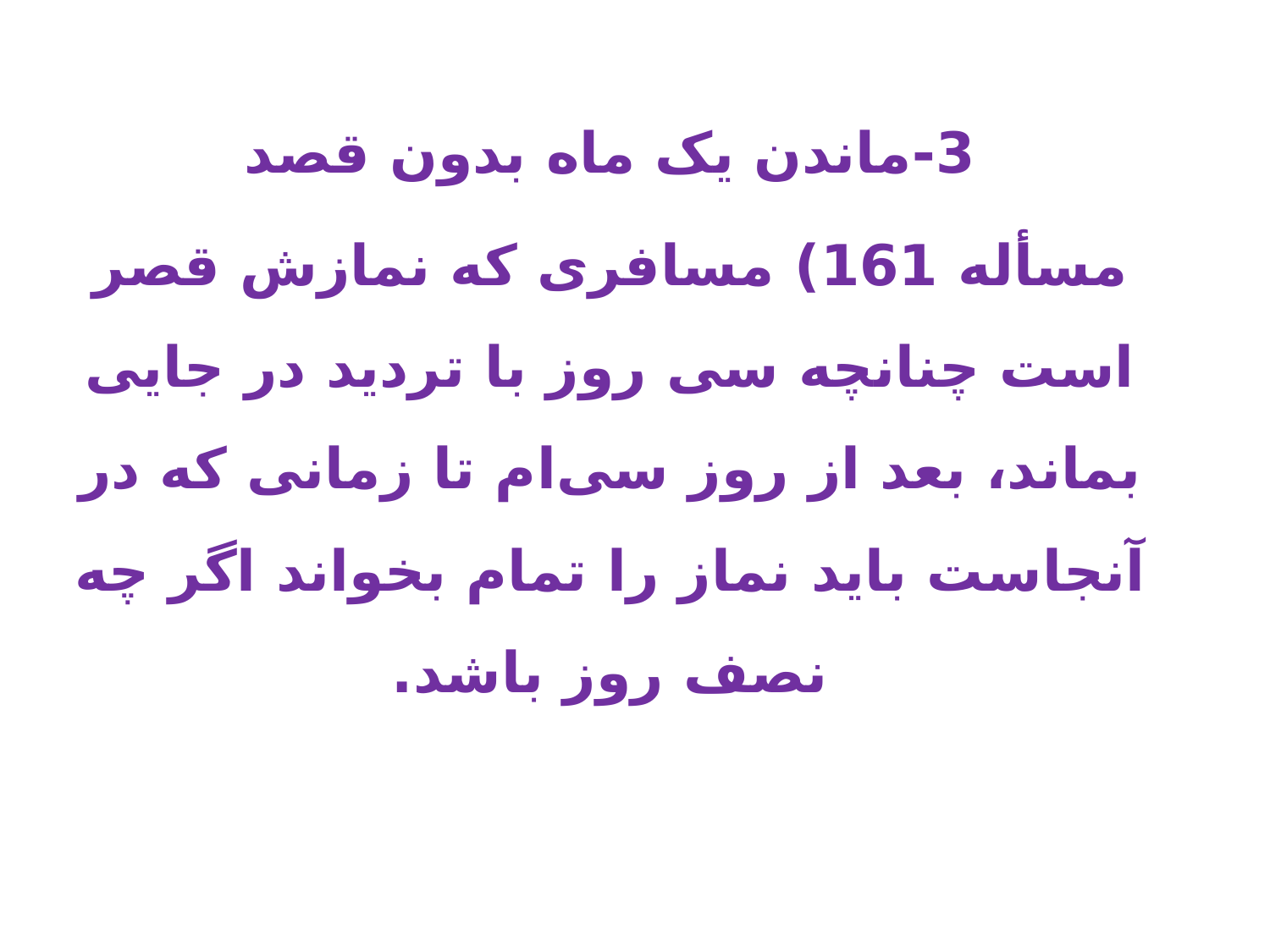

3-ماندن یک ماه بدون قصد
مسأله 161) مسافری که نمازش قصر است چنانچه سی روز با تردید در جایی بماند، بعد از روز سی‌ام تا زمانی که در آنجاست باید نماز را تمام بخواند اگر چه نصف روز باشد.